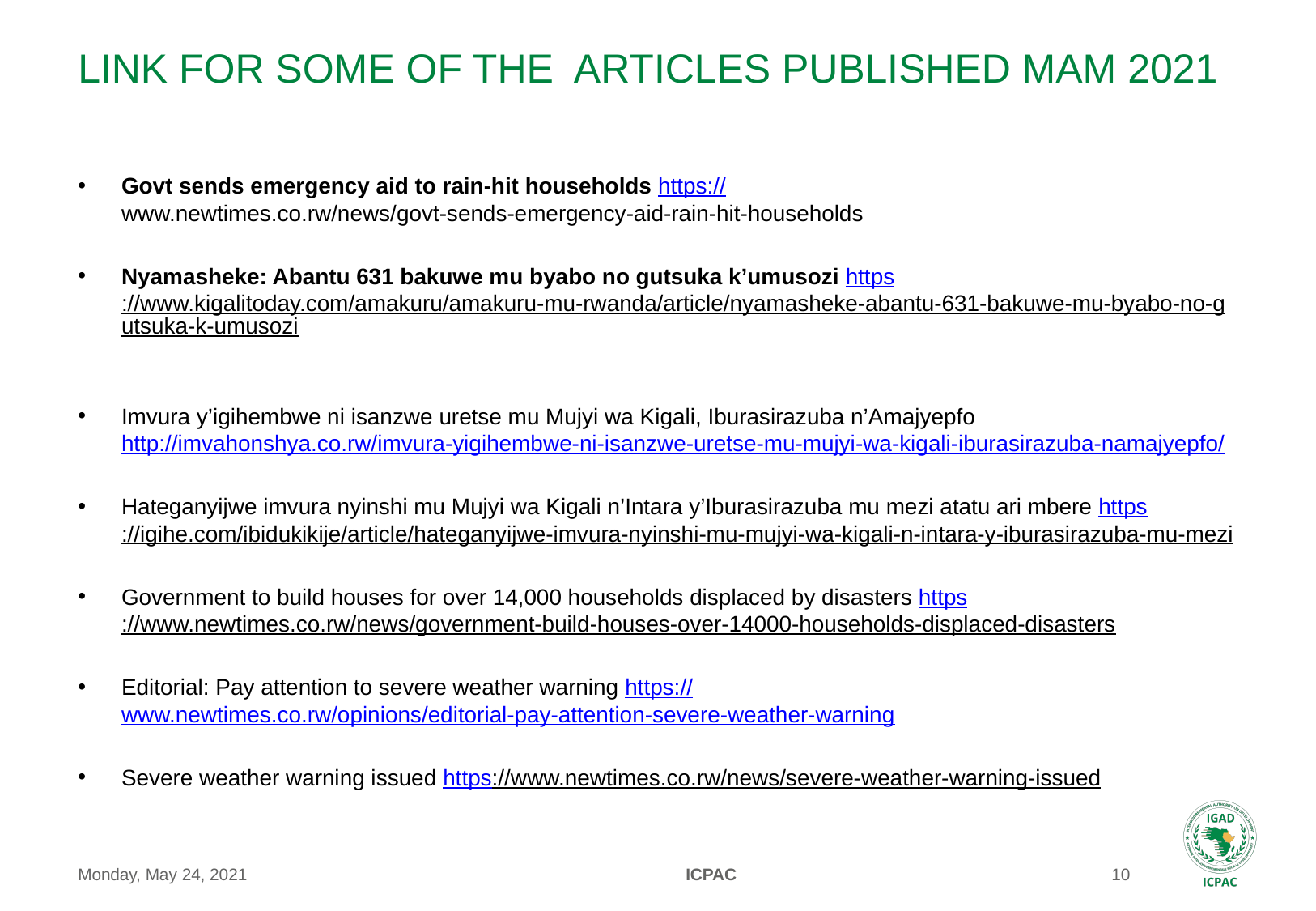

# Link for Some of the  articles published mam 2021
Govt sends emergency aid to rain-hit households https://www.newtimes.co.rw/news/govt-sends-emergency-aid-rain-hit-households

Nyamasheke: Abantu 631 bakuwe mu byabo no gutsuka k’umusozi https://www.kigalitoday.com/amakuru/amakuru-mu-rwanda/article/nyamasheke-abantu-631-bakuwe-mu-byabo-no-gutsuka-k-umusozi

Imvura y’igihembwe ni isanzwe uretse mu Mujyi wa Kigali, Iburasirazuba n’Amajyepfo http://imvahonshya.co.rw/imvura-yigihembwe-ni-isanzwe-uretse-mu-mujyi-wa-kigali-iburasirazuba-namajyepfo/

Hateganyijwe imvura nyinshi mu Mujyi wa Kigali n’Intara y’Iburasirazuba mu mezi atatu ari mbere https://igihe.com/ibidukikije/article/hateganyijwe-imvura-nyinshi-mu-mujyi-wa-kigali-n-intara-y-iburasirazuba-mu-mezi

Government to build houses for over 14,000 households displaced by disasters https://www.newtimes.co.rw/news/government-build-houses-over-14000-households-displaced-disasters

Editorial: Pay attention to severe weather warning https://www.newtimes.co.rw/opinions/editorial-pay-attention-severe-weather-warning

Severe weather warning issued https://www.newtimes.co.rw/news/severe-weather-warning-issued

Monday, May 24, 2021
ICPAC
10